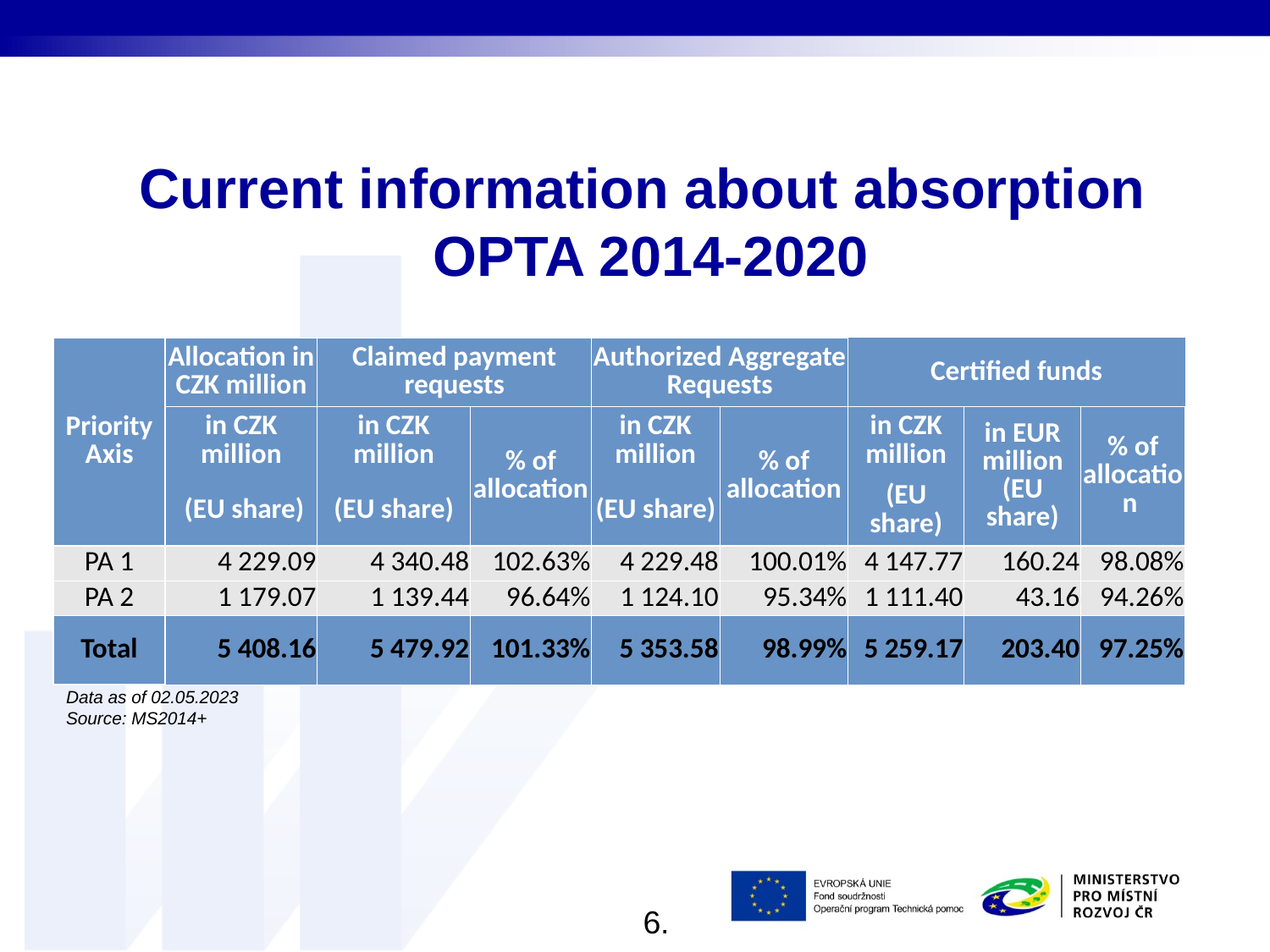

# Current information about absorption OPTA 2014-2020
| Priority Axis | Allocation in CZK million | Claimed payment requests |  | Authorized Aggregate Requests |  | Certified funds |  |  |
| --- | --- | --- | --- | --- | --- | --- | --- | --- |
|  | in CZK million | in CZK million | % of allocation | in CZK million | % of allocation | in CZK million | in EUR million (EU share) | % of allocation |
|  | (EU share) | (EU share) |  | (EU share) |  | (EU share) |  |  |
| PA 1 | 4 229.09 | 4 340.48 | 102.63% | 4 229.48 | 100.01% | 4 147.77 | 160.24 | 98.08% |
| PA 2 | 1 179.07 | 1 139.44 | 96.64% | 1 124.10 | 95.34% | 1 111.40 | 43.16 | 94.26% |
| Total | 5 408.16 | 5 479.92 | 101.33% | 5 353.58 | 98.99% | 5 259.17 | 203.40 | 97.25% |
Data as of 02.05.2023
Source: MS2014+

6.